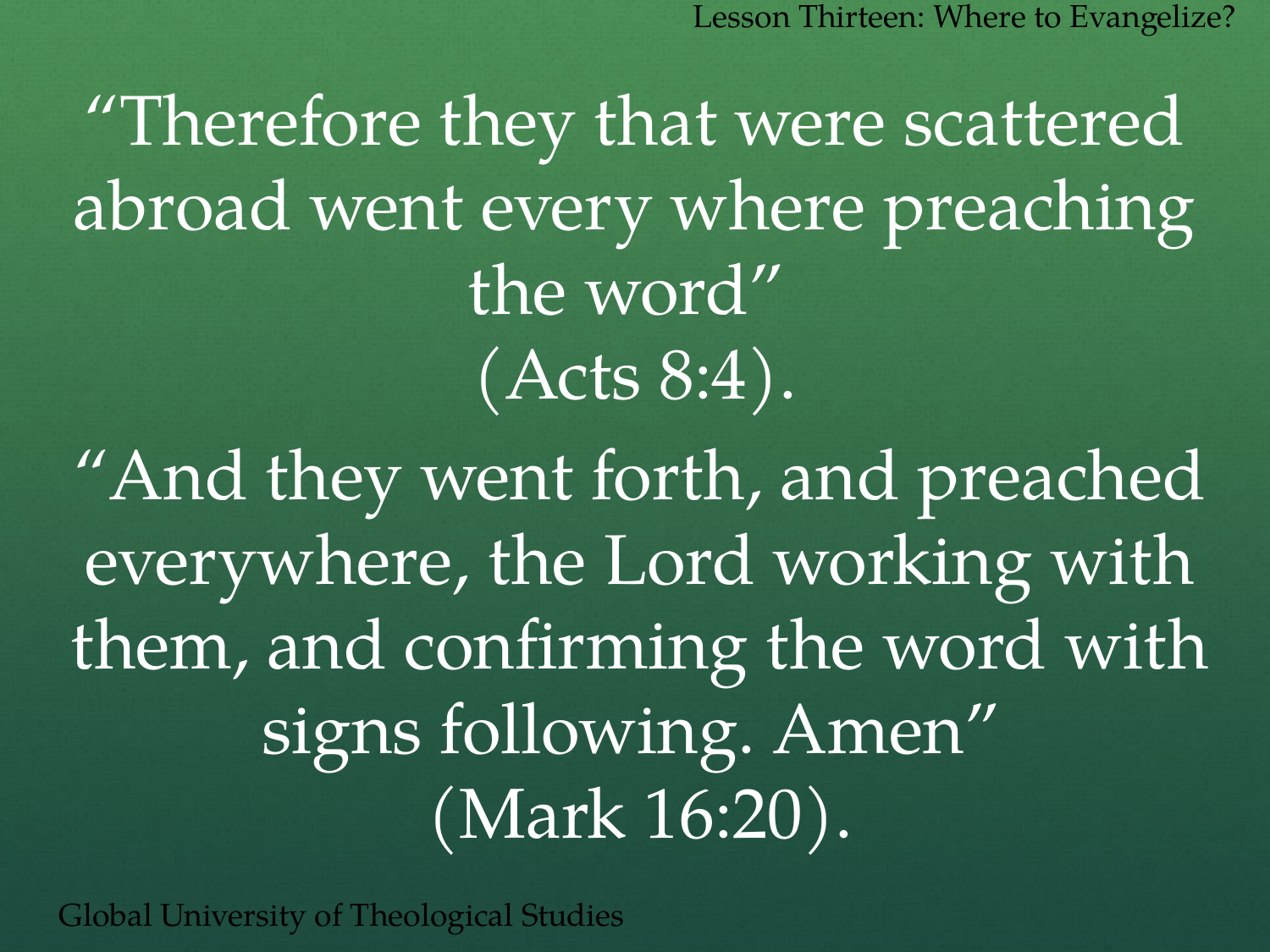

Lesson Thirteen: Where to Evangelize?

“Therefore they that were scattered abroad went every where preaching the word”
(Acts 8:4).
“And they went forth, and preached everywhere, the Lord working with them, and confirming the word with signs following. Amen”
(Mark 16:20).
Global University of Theological Studies